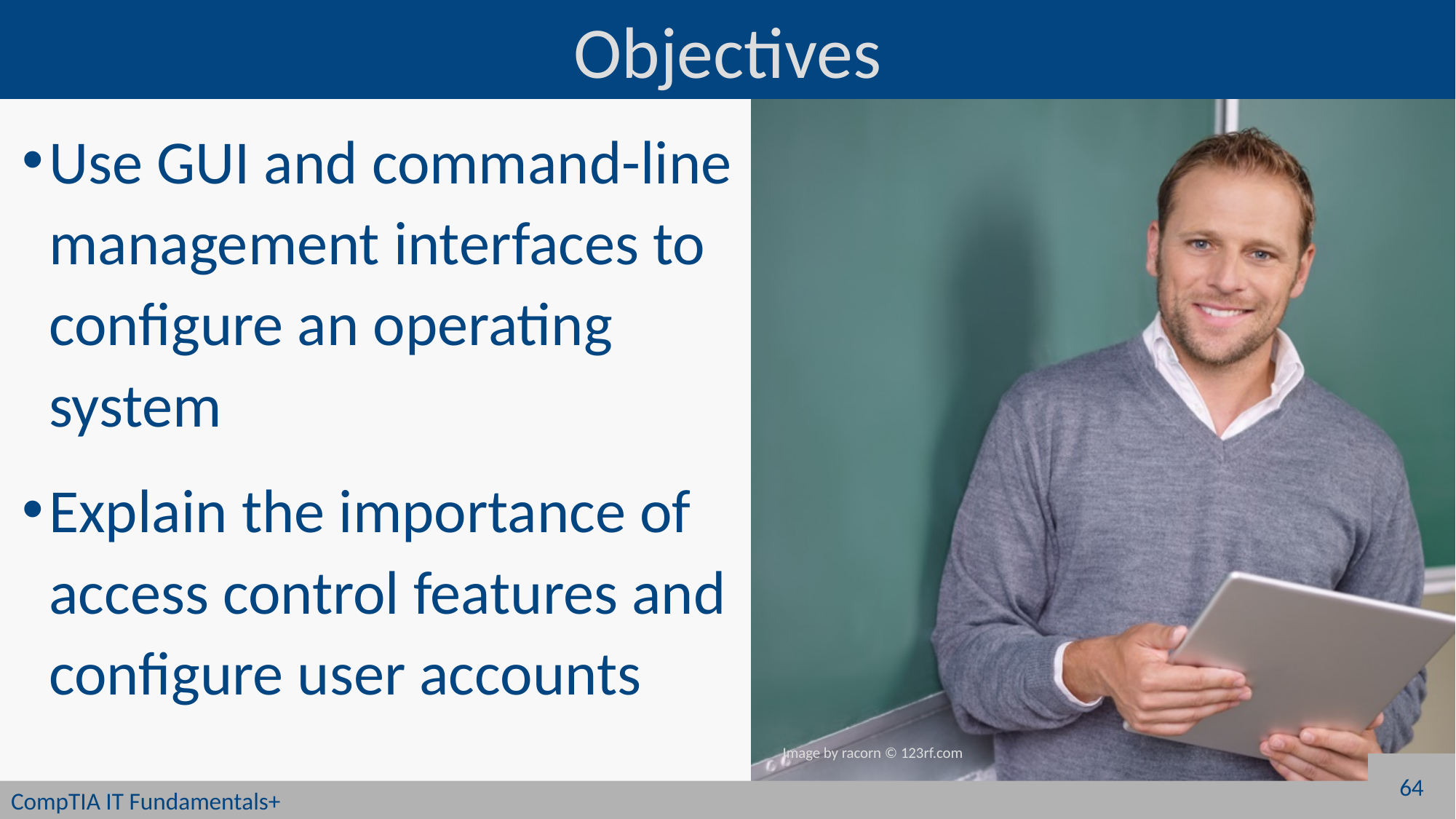

Use GUI and command-line management interfaces to configure an operating system
Explain the importance of access control features and configure user accounts
64
CompTIA IT Fundamentals+